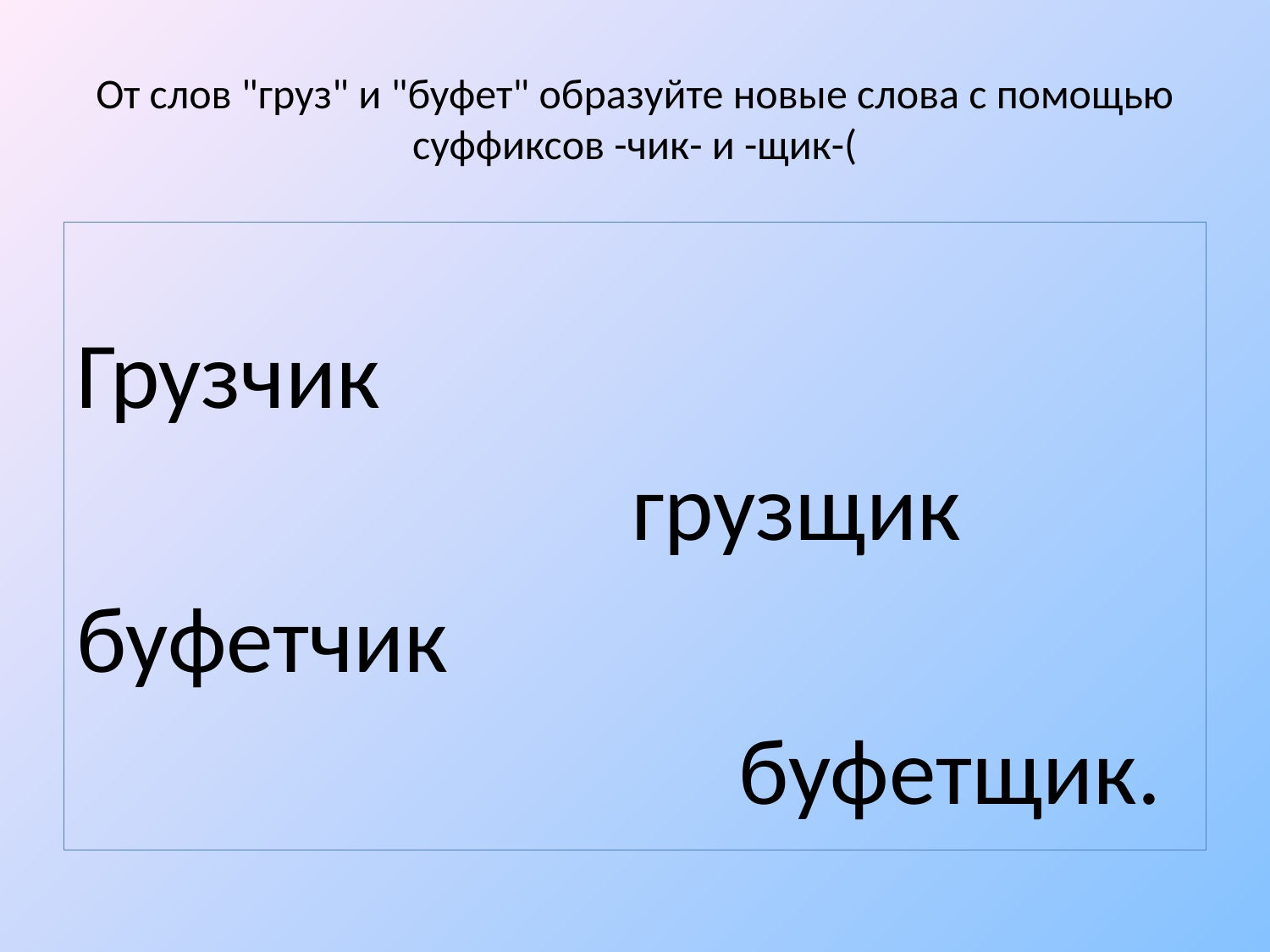

# От слов "груз" и "буфет" образуйте новые слова с помощью суффиксов -чик- и -щик-(

Грузчик
                          грузщик
буфетчик
                               буфетщик.